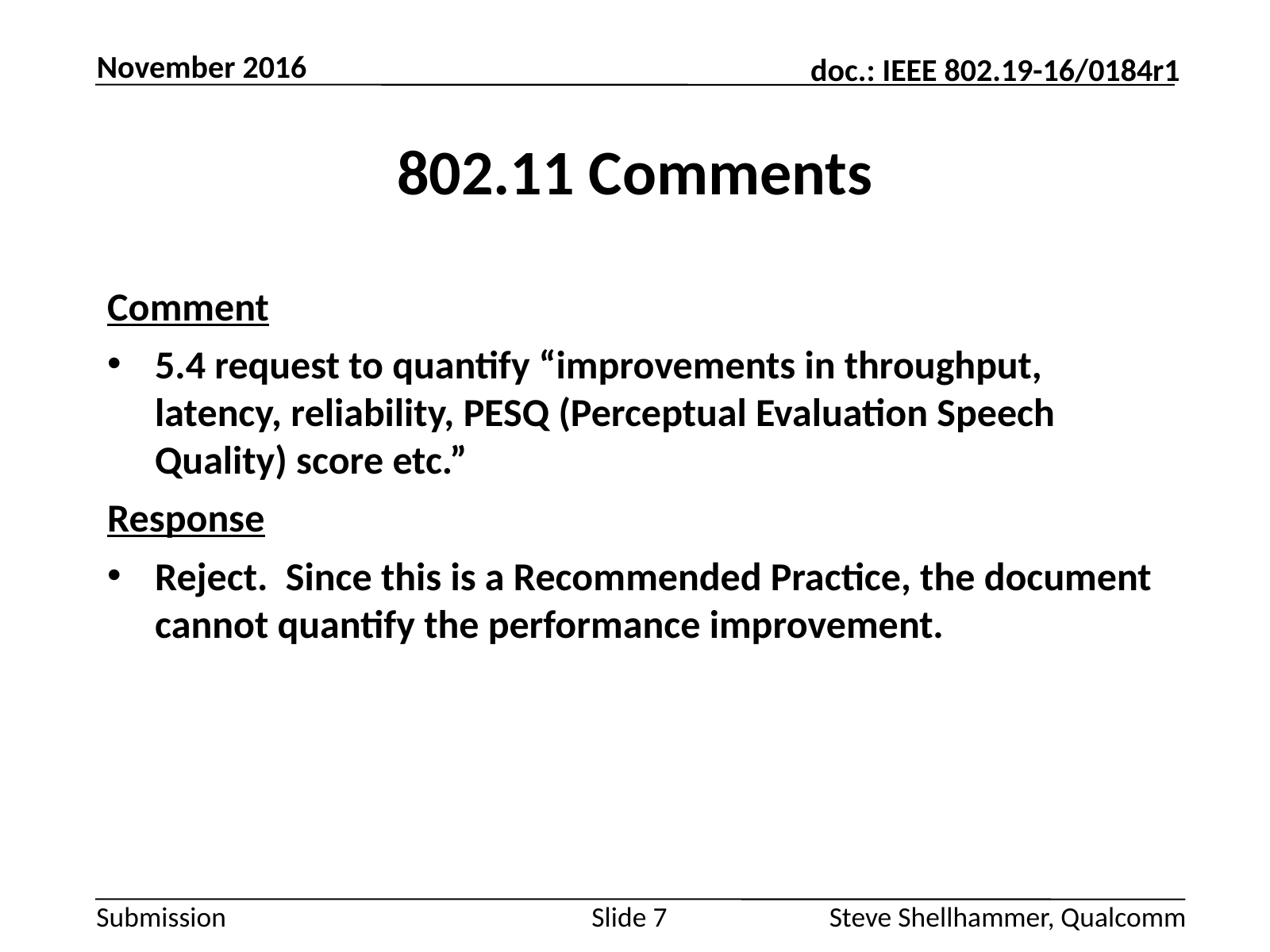

November 2016
# 802.11 Comments
Comment
5.4 request to quantify “improvements in throughput, latency, reliability, PESQ (Perceptual Evaluation Speech Quality) score etc.”
Response
Reject.  Since this is a Recommended Practice, the document cannot quantify the performance improvement.
Slide 7
Steve Shellhammer, Qualcomm